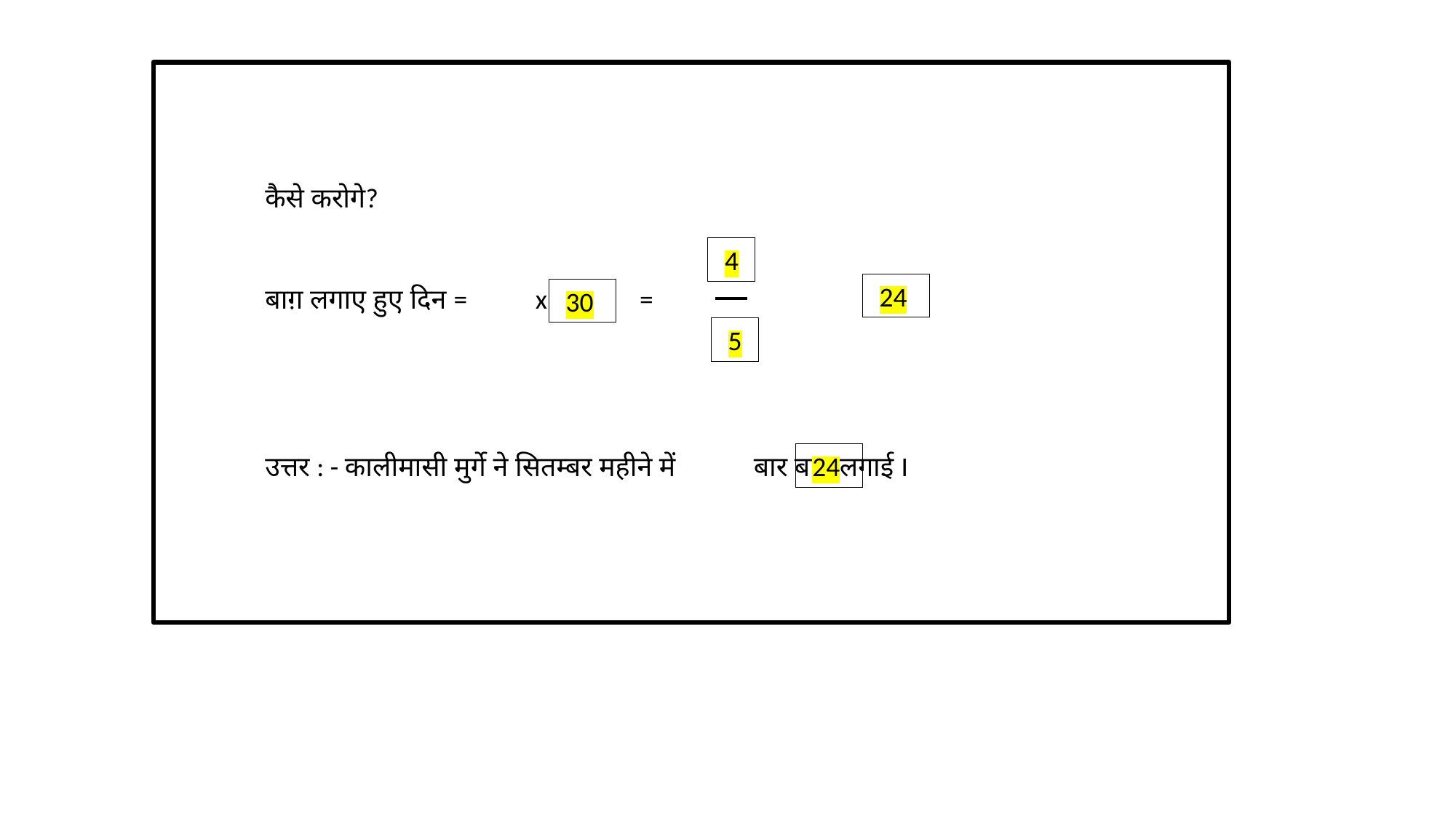

कैसे करोगे?
 4
 24
बाग़ लगाए हुए दिन =           x               =
 30
 5
उत्तर : - कालीमासी मुर्गे ने सितम्बर महीने में           बार बाग़ लगाई I
 24